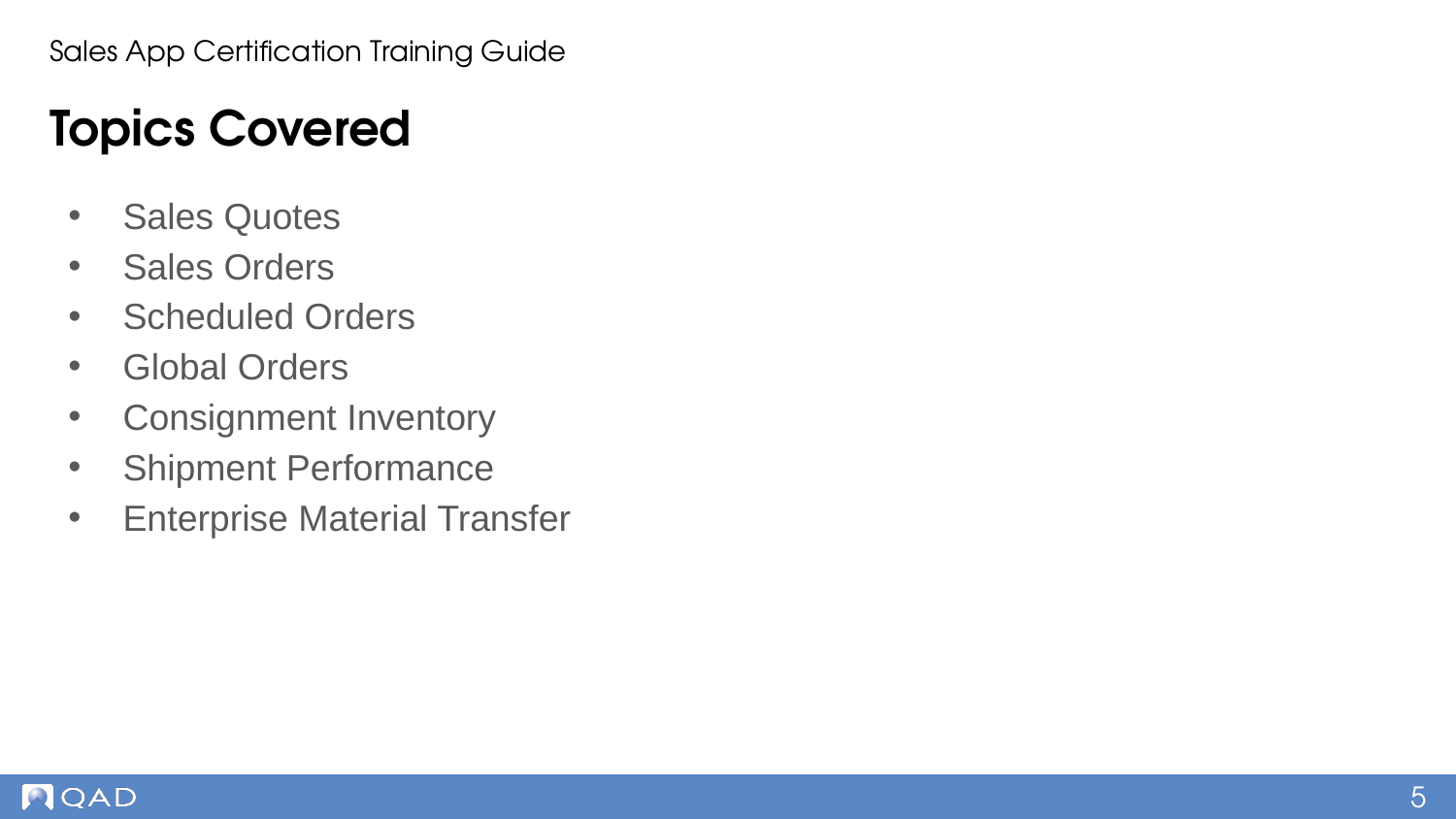

Sales App Certification Training Guide
# Topics Covered
Sales Quotes
Sales Orders
Scheduled Orders
Global Orders
Consignment Inventory
Shipment Performance
Enterprise Material Transfer

5